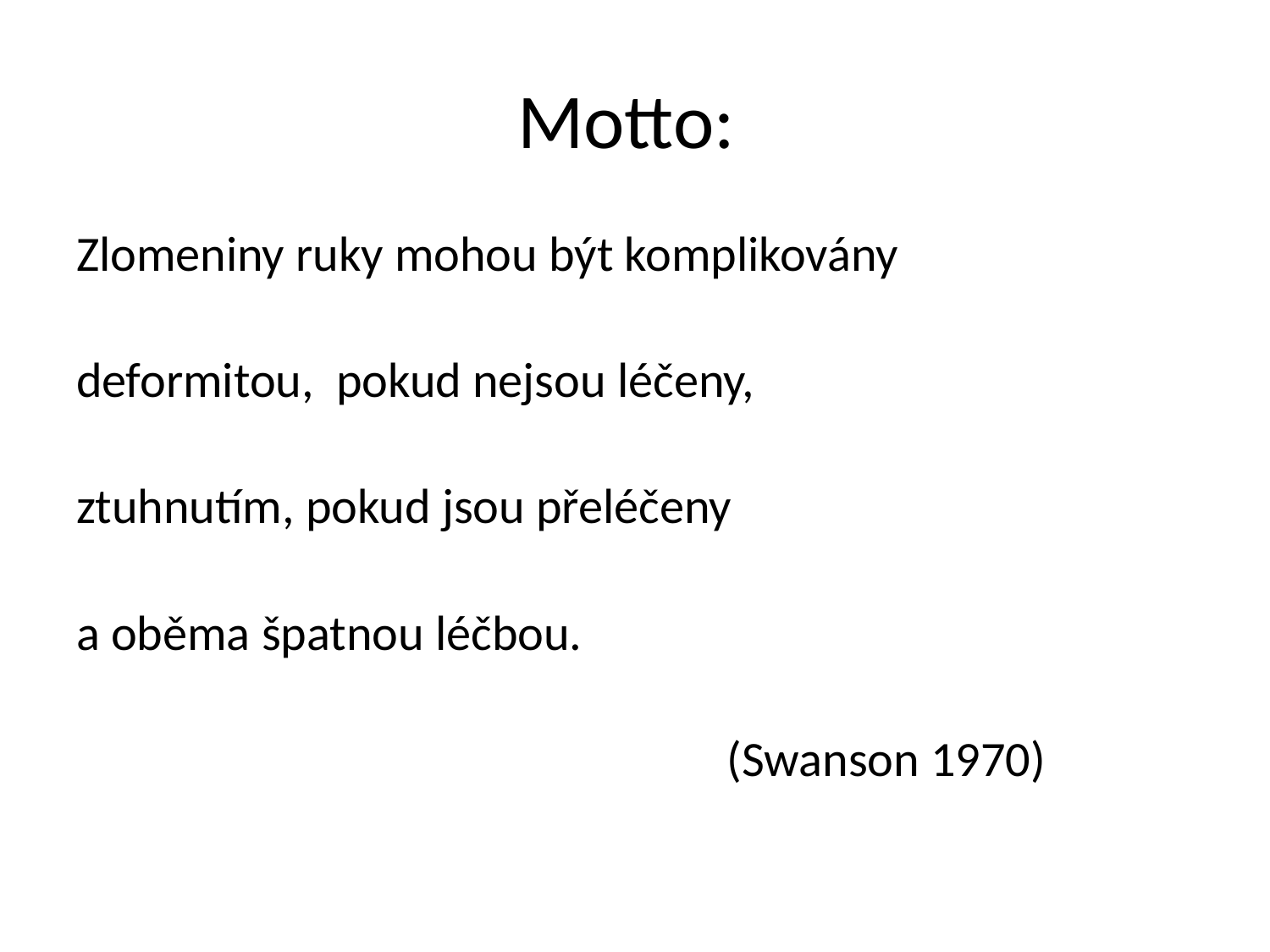

# Motto:
Zlomeniny ruky mohou být komplikovány

deformitou,  pokud nejsou léčeny,

ztuhnutím, pokud jsou přeléčeny

a oběma špatnou léčbou.

                                                          (Swanson 1970)